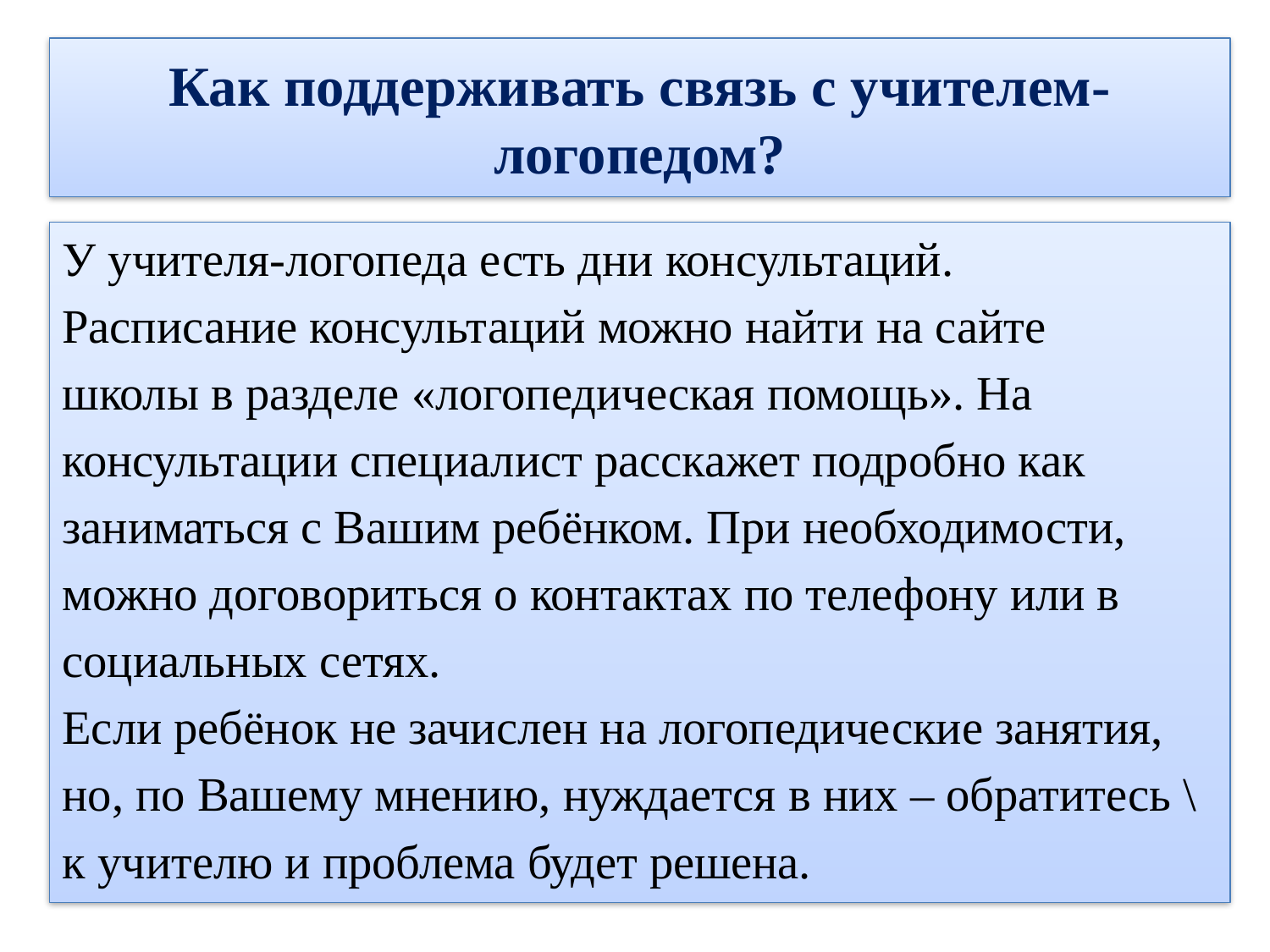

# Как поддерживать связь с учителем-логопедом?
У учителя-логопеда есть дни консультаций.
Расписание консультаций можно найти на сайте
школы в разделе «логопедическая помощь». На
консультации специалист расскажет подробно как
заниматься с Вашим ребёнком. При необходимости,
можно договориться о контактах по телефону или в
социальных сетях.
Если ребёнок не зачислен на логопедические занятия,
но, по Вашему мнению, нуждается в них – обратитесь \
к учителю и проблема будет решена.